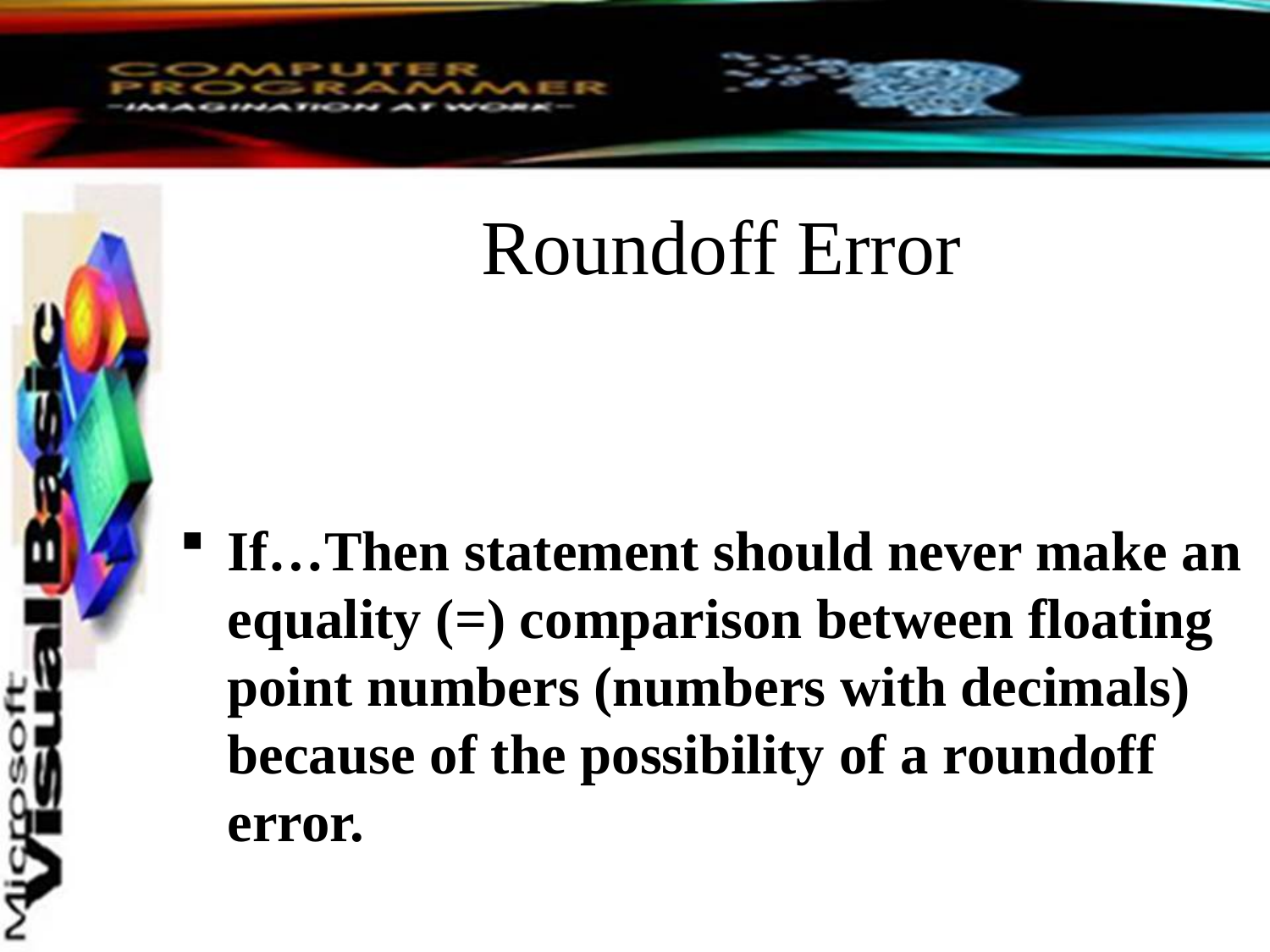

# Roundoff Error
If…Then statement should never make an equality (=) comparison between floating point numbers (numbers with decimals) because of the possibility of a roundoff error.